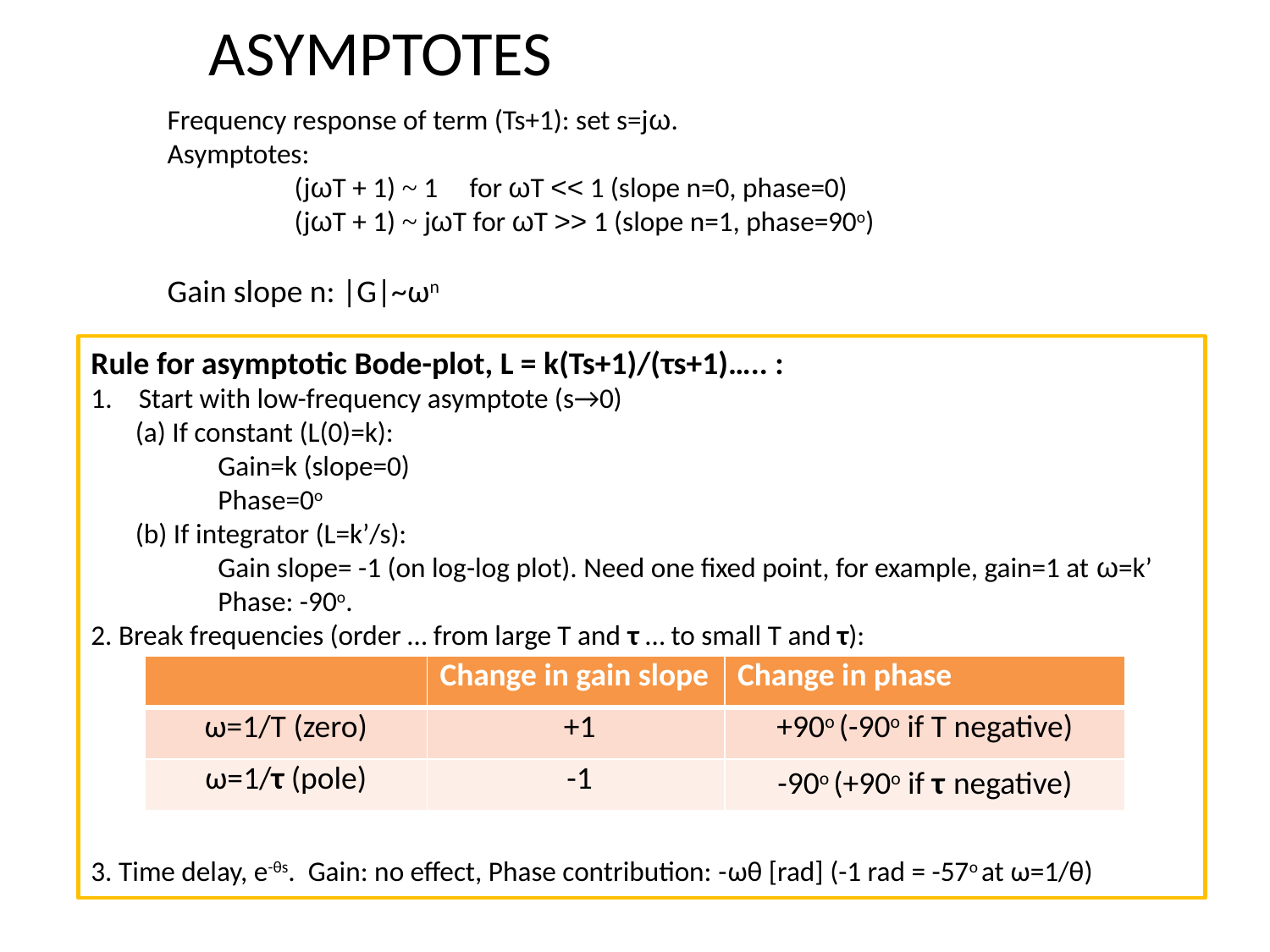

ASYMPTOTES
Frequency response of term (Ts+1): set s=jω.
Asymptotes:
	(jωT + 1) ~ 1     for ωT << 1 (slope n=0, phase=0)
	(jωT + 1) ~ jωT for ωT >> 1 (slope n=1, phase=90o)

Gain slope n: |G|~ωn

Rule for asymptotic Bode-plot, L = k(Ts+1)/(τs+1)….. :
Start with low-frequency asymptote (s→0)
       (a) If constant (L(0)=k):
	Gain=k (slope=0)
	Phase=0o
       (b) If integrator (L=k’/s):
	Gain slope= -1 (on log-log plot). Need one fixed point, for example, gain=1 at ω=k’
	Phase: -90o.
2. Break frequencies (order … from large T and τ … to small T and τ):

3. Time delay, e-θs.  Gain: no effect, Phase contribution: -ωθ [rad] (-1 rad = -57o at ω=1/θ)
|  | Change in gain slope | Change in phase |
| --- | --- | --- |
| ω=1/T (zero) | +1 | +90o (-90o if T negative) |
| ω=1/τ (pole) | -1 | -90o (+90o if τ negative) |